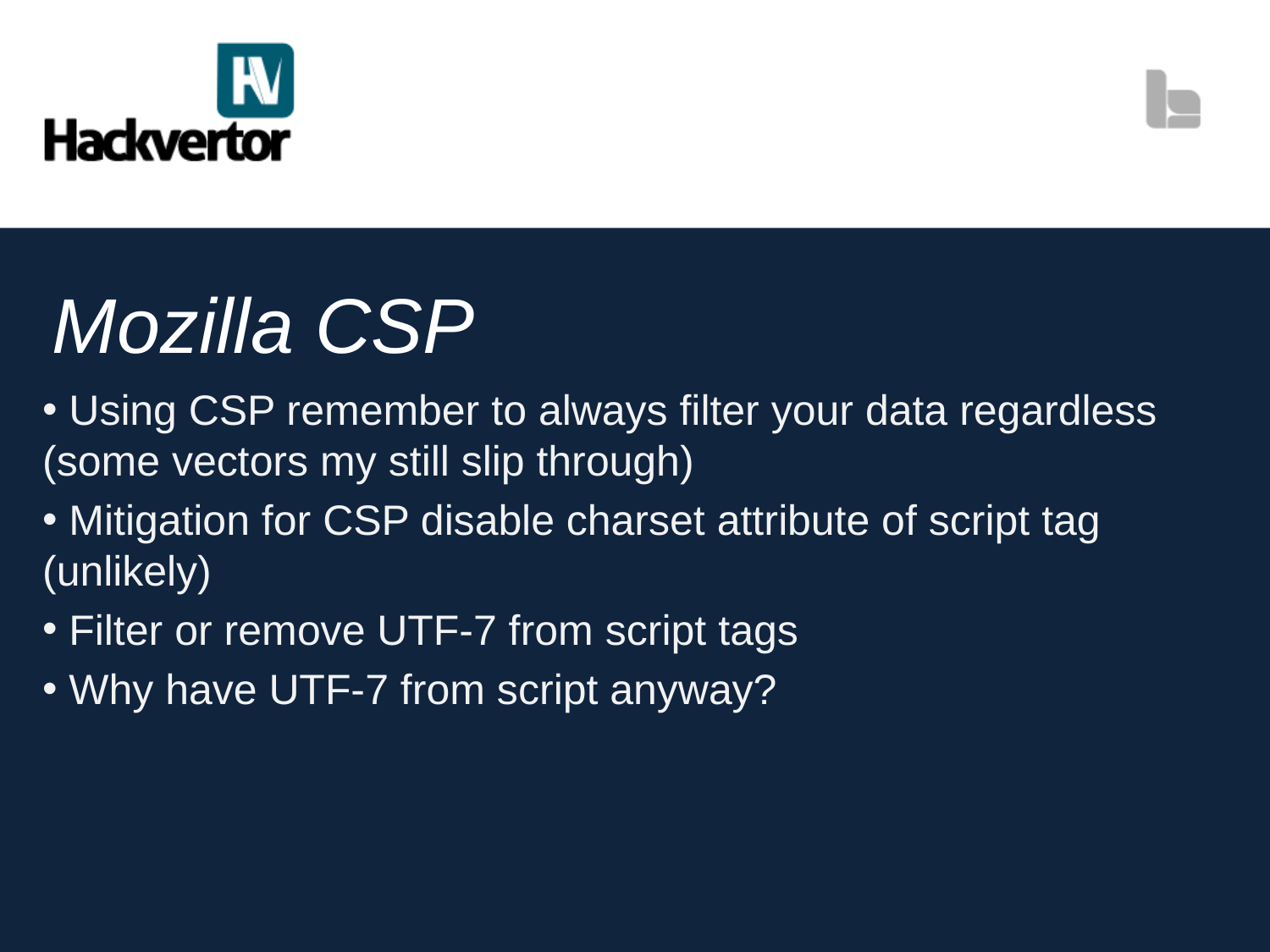

# Mozilla CSP
 Using CSP remember to always filter your data regardless (some vectors my still slip through)
 Mitigation for CSP disable charset attribute of script tag (unlikely)
 Filter or remove UTF-7 from script tags
 Why have UTF-7 from script anyway?